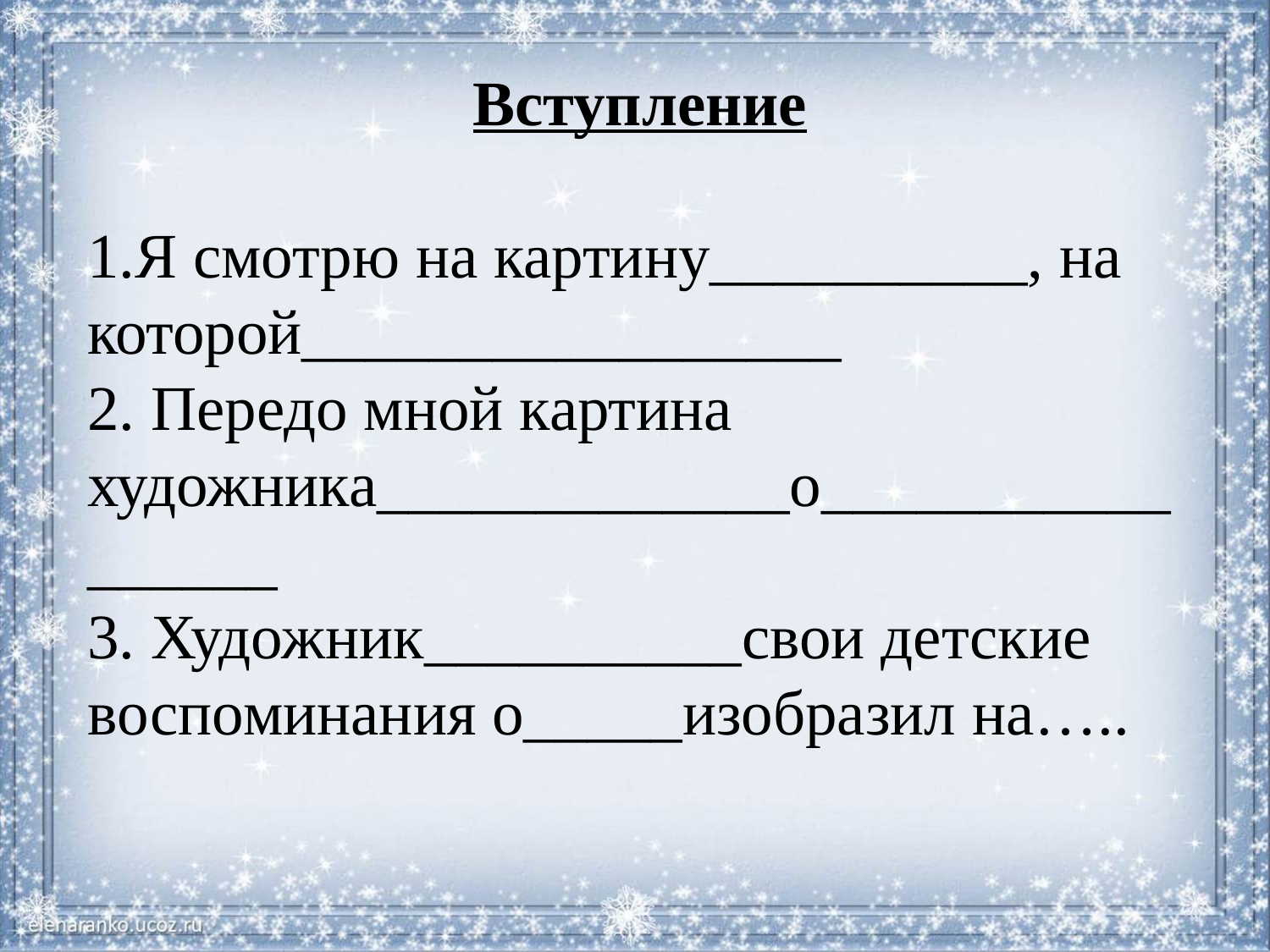

Вступление

1.Я смотрю на картину__________, на которой_________________
2. Передо мной картина художника_____________о_________________
3. Художник__________свои детские  воспоминания о_____изобразил на…..